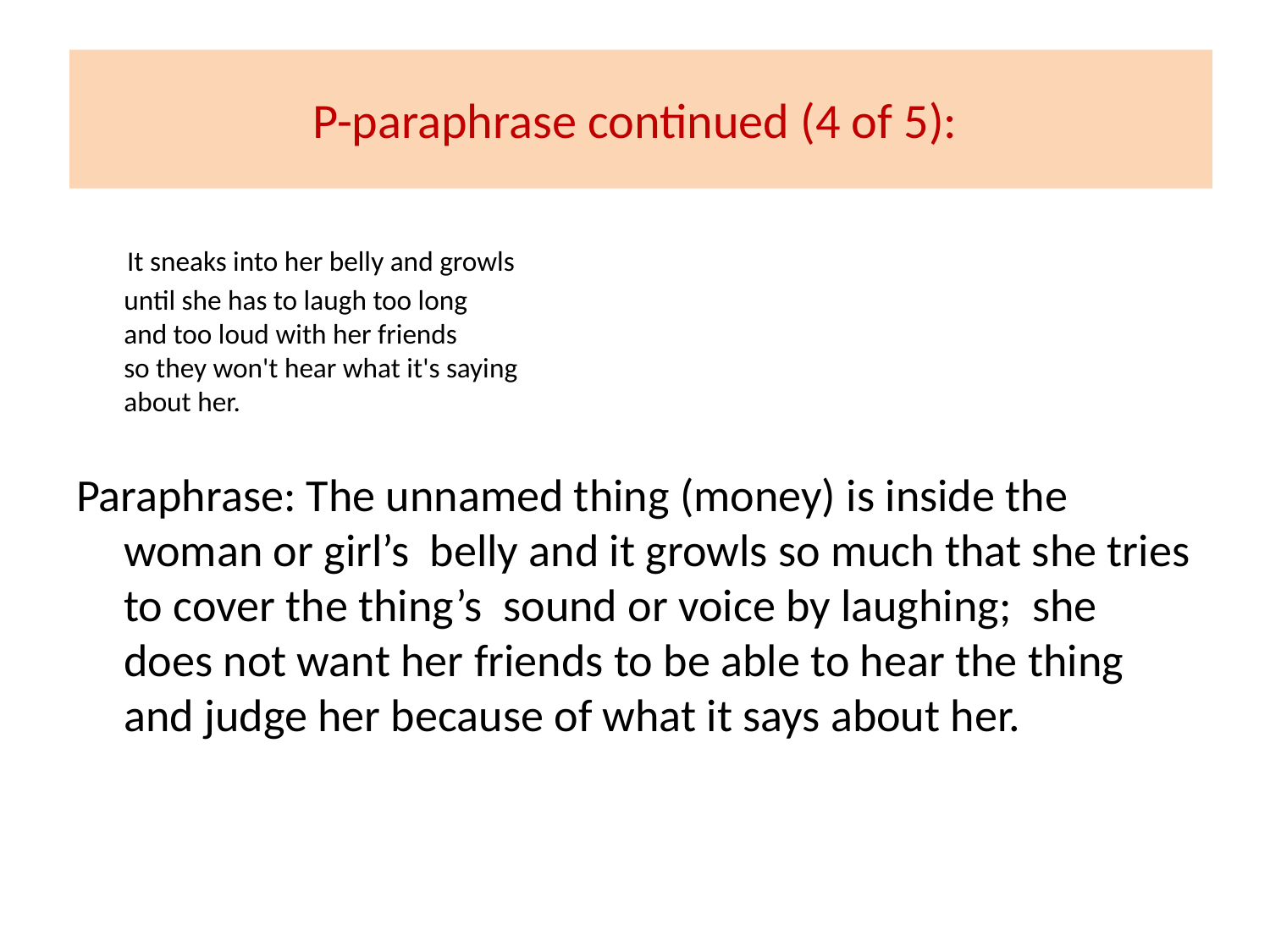

# P-paraphrase continued (4 of 5):
    It sneaks into her belly and growls
until she has to laugh too long
and too loud with her friends
so they won't hear what it's saying
about her.

Paraphrase: The unnamed thing (money) is inside the woman or girl’s  belly and it growls so much that she tries to cover the thing’s  sound or voice by laughing;  she does not want her friends to be able to hear the thing and judge her because of what it says about her.